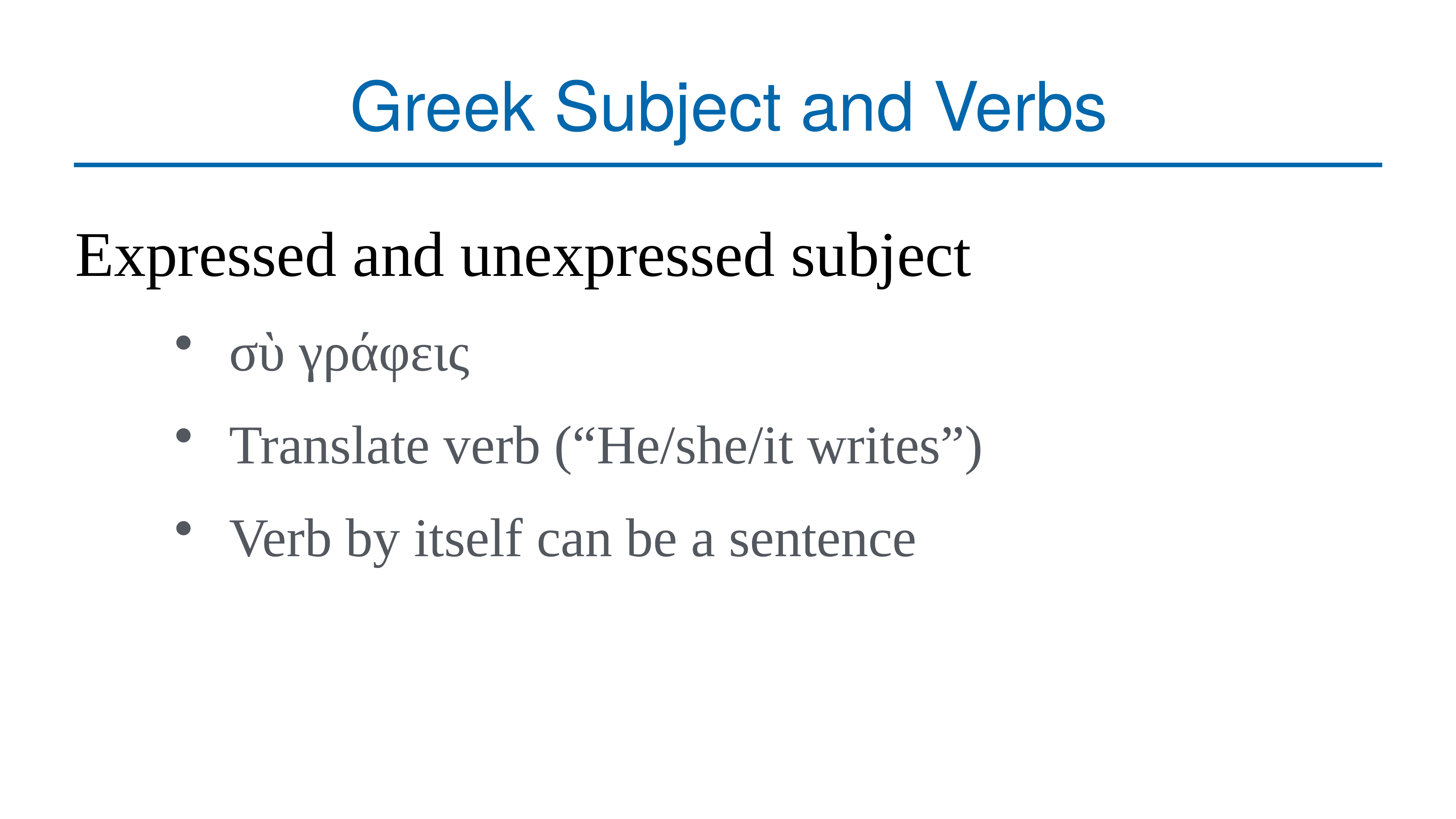

# Greek Subject and Verbs
Expressed and unexpressed subject
σὺ γράφεις
Translate verb (“He/she/it writes”)
Verb by itself can be a sentence